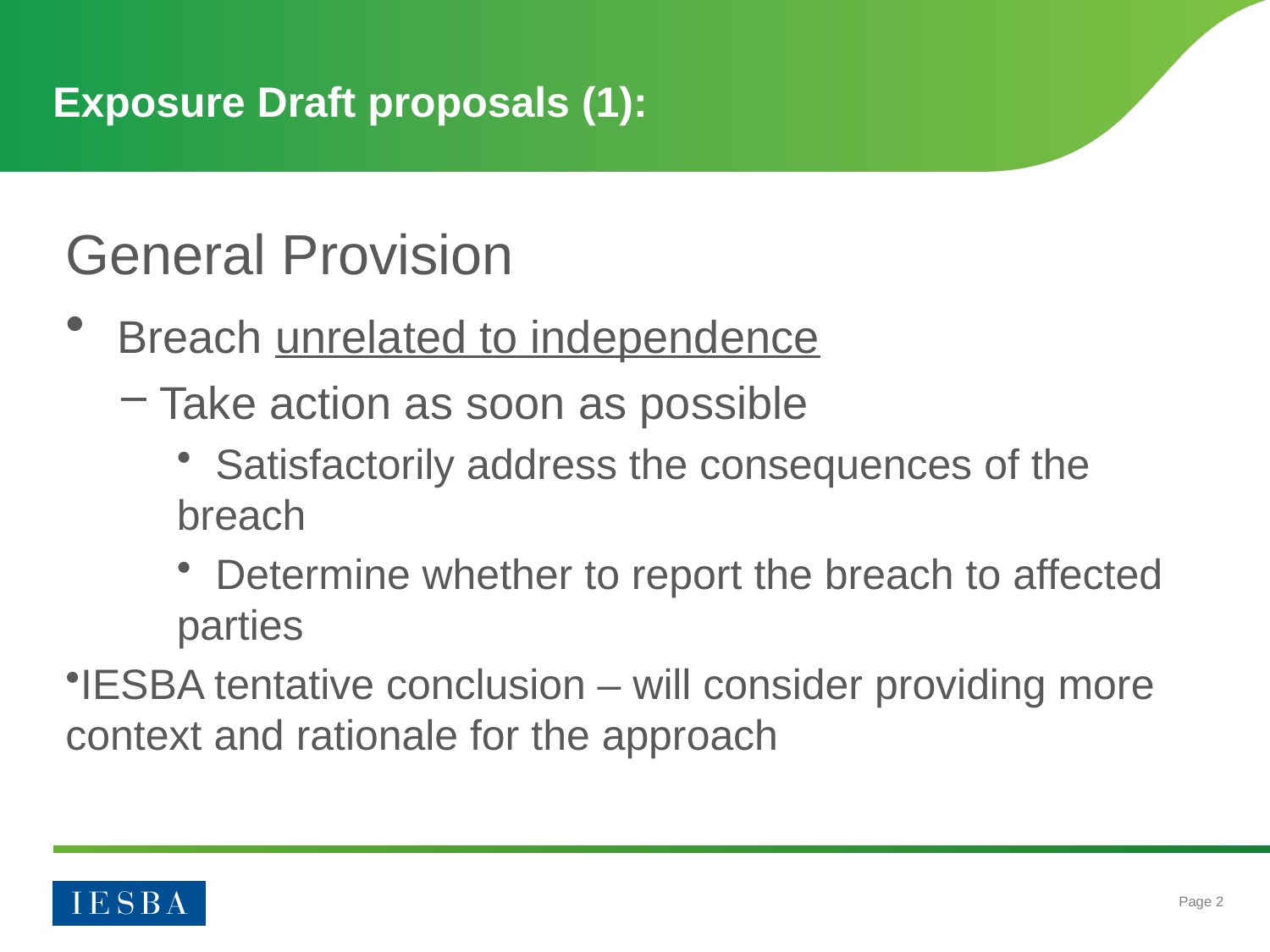

# Exposure Draft proposals (1):
General Provision
  Breach unrelated to independence
 Take action as soon as possible
  Satisfactorily address the consequences of the breach
  Determine whether to report the breach to affected parties
IESBA tentative conclusion – will consider providing more context and rationale for the approach